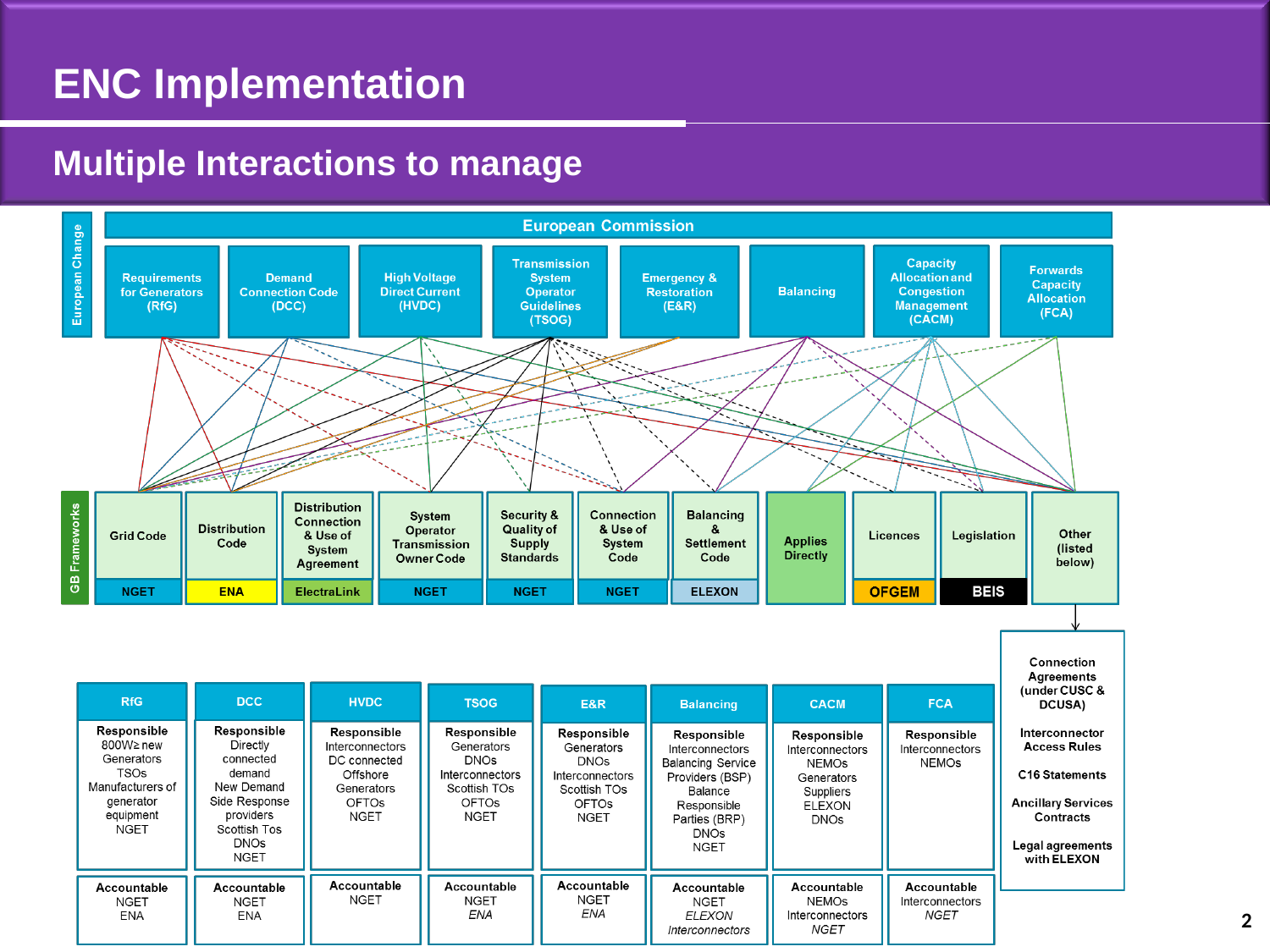

# ENC Implementation

Multiple Interactions to manage

2